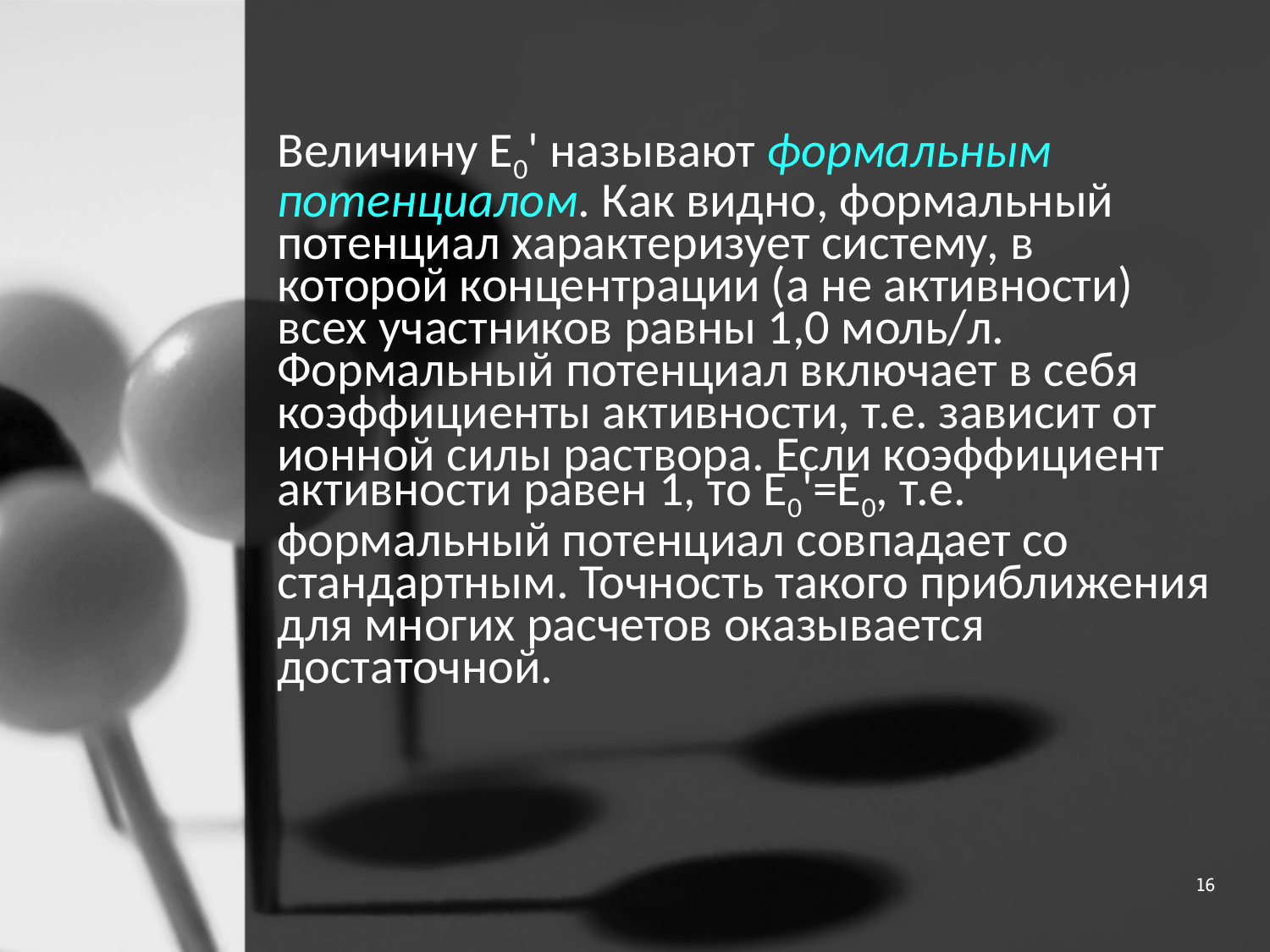

Величину E0' называют формальным потенциалом. Как видно, формальный потенциал характеризует систему, в которой концентрации (а не активности) всех участников равны 1,0 моль/л. Формальный потенциал включает в себя коэффициенты активности, т.е. зависит от ионной силы раствора. Если коэффициент активности равен 1, то E0'=E0, т.е. формальный потенциал совпадает со стандартным. Точность такого приближения для многих расчетов оказывается достаточной.
16